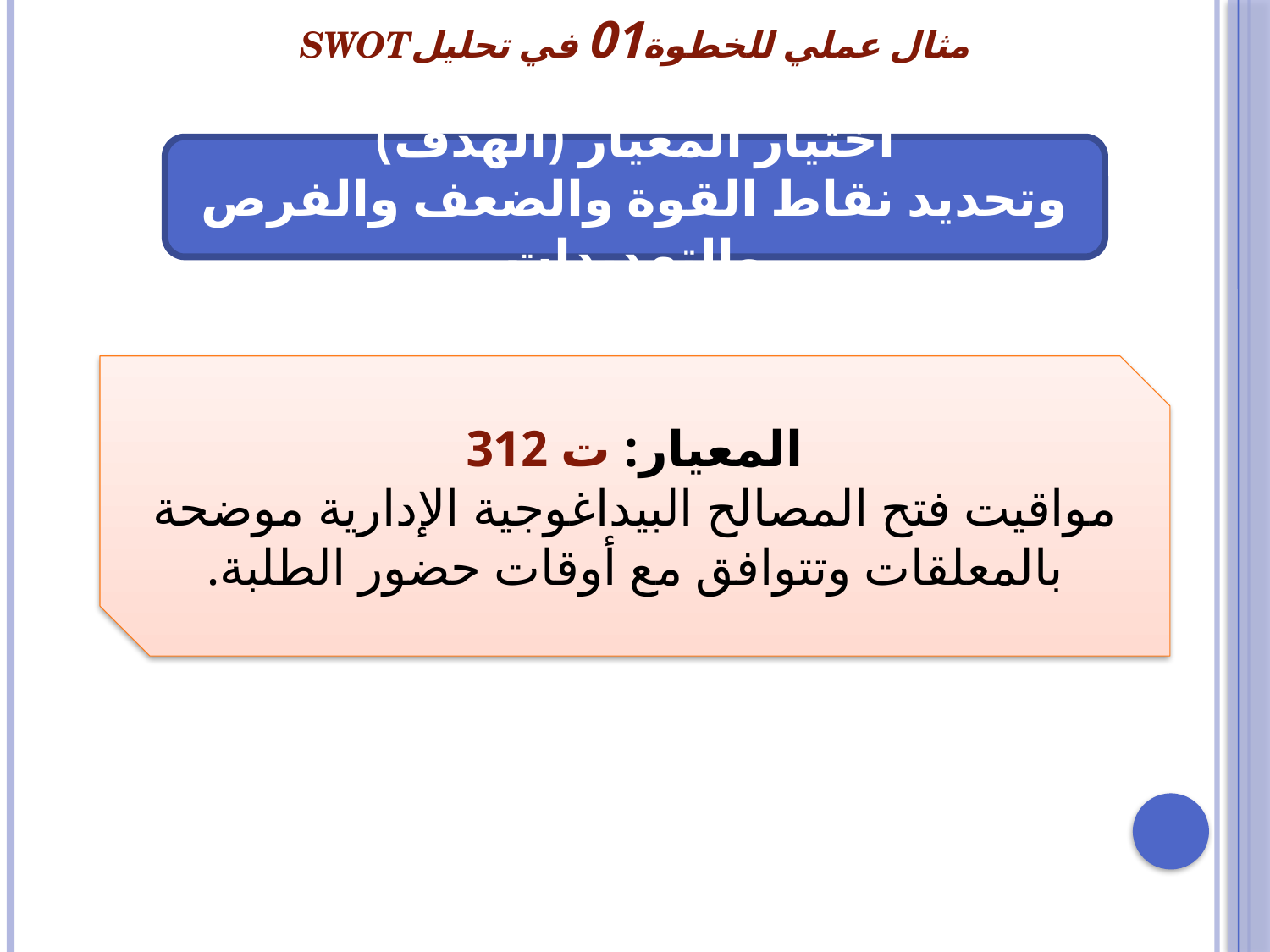

# مثال عملي للخطوة01 في تحليلSWOT
اختيار المعيار (الهدف)
وتحديد نقاط القوة والضعف والفرص والتهديدات
المعيار: ت 312
مواقيت فتح المصالح البيداغوجية الإدارية موضحة بالمعلقات وتتوافق مع أوقات حضور الطلبة.